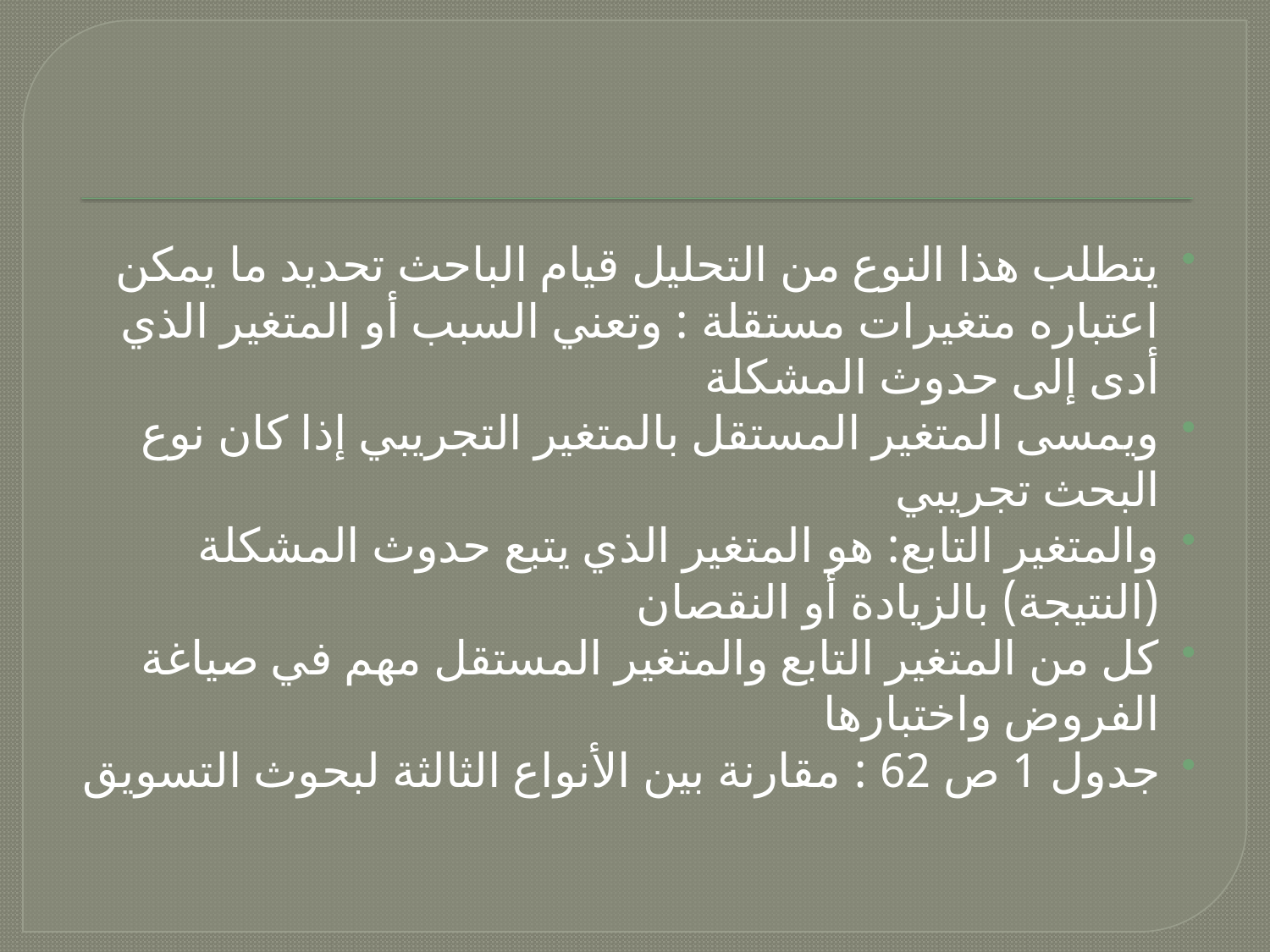

#
يتطلب هذا النوع من التحليل قيام الباحث تحديد ما يمكن اعتباره متغيرات مستقلة : وتعني السبب أو المتغير الذي أدى إلى حدوث المشكلة
ويمسى المتغير المستقل بالمتغير التجريبي إذا كان نوع البحث تجريبي
والمتغير التابع: هو المتغير الذي يتبع حدوث المشكلة (النتيجة) بالزيادة أو النقصان
كل من المتغير التابع والمتغير المستقل مهم في صياغة الفروض واختبارها
جدول 1 ص 62 : مقارنة بين الأنواع الثالثة لبحوث التسويق